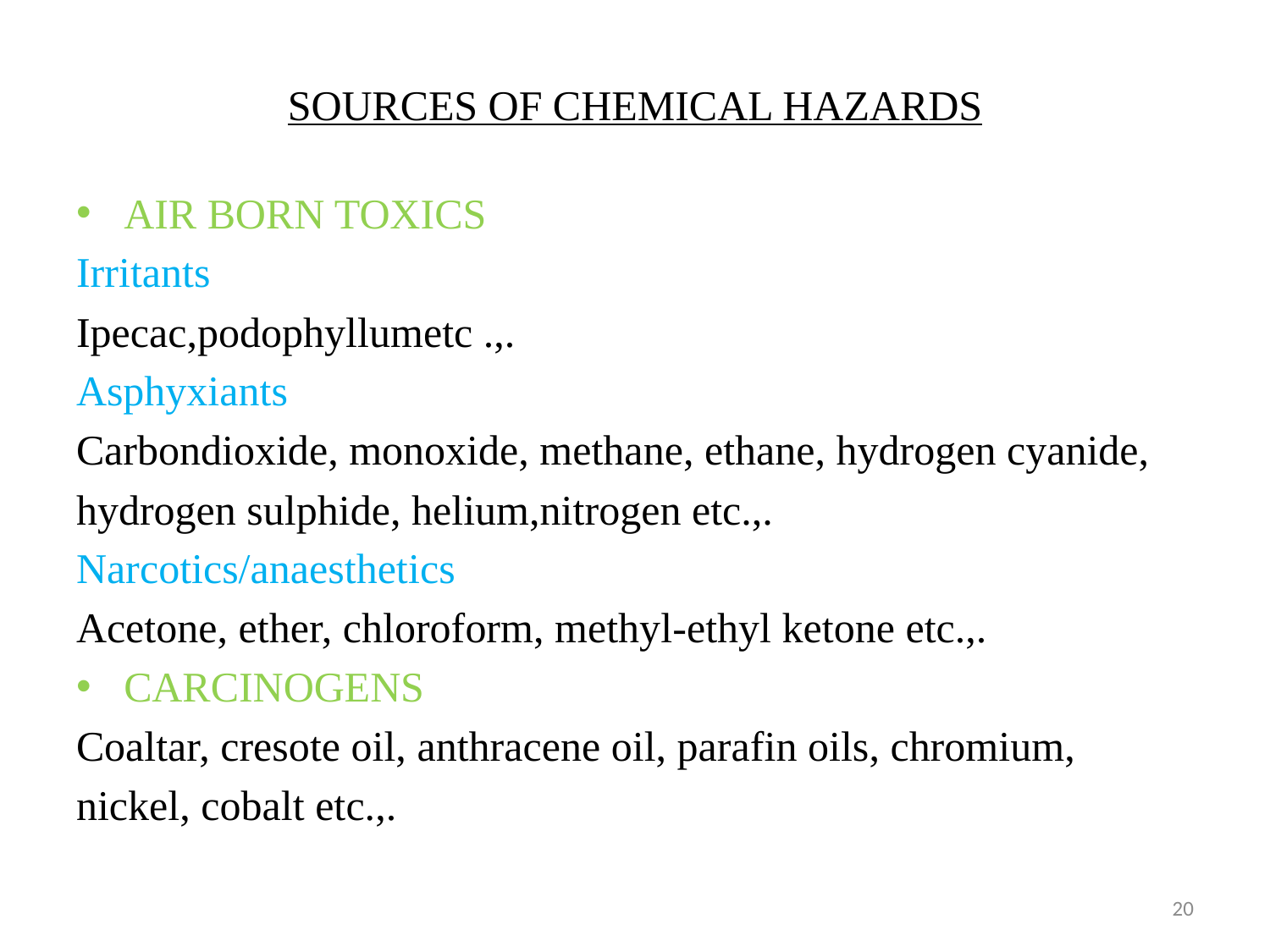

# SOURCES OF CHEMICAL HAZARDS
AIR BORN TOXICS
Irritants
Ipecac,podophyllumetc .,.
Asphyxiants
Carbondioxide, monoxide, methane, ethane, hydrogen cyanide,
hydrogen sulphide, helium,nitrogen etc.,.
Narcotics/anaesthetics
Acetone, ether, chloroform, methyl-ethyl ketone etc.,.
CARCINOGENS
Coaltar, cresote oil, anthracene oil, parafin oils, chromium,
nickel, cobalt etc.,.

20